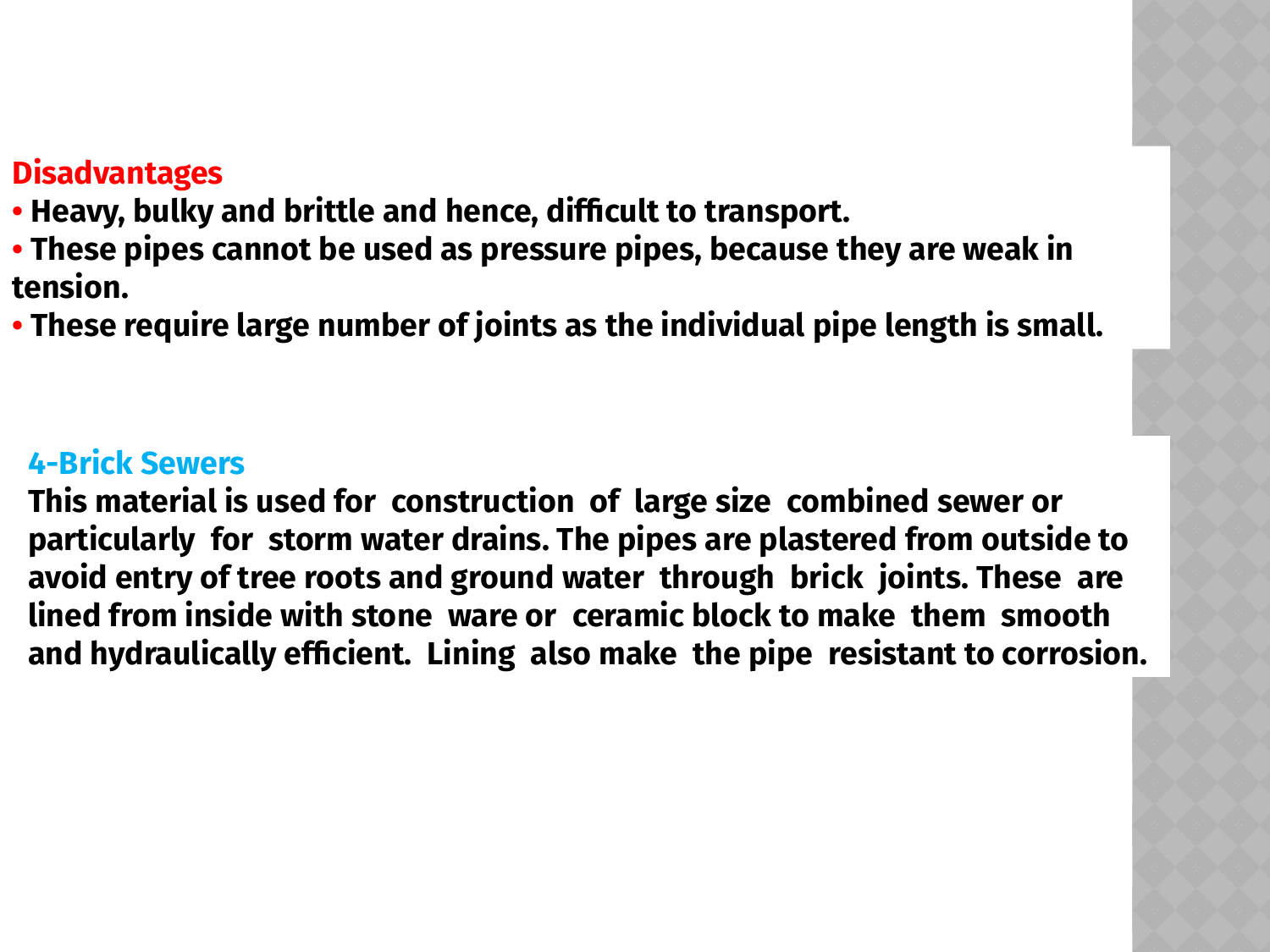

Disadvantages
• Heavy, bulky and brittle and hence, difficult to transport.
• These pipes cannot be used as pressure pipes, because they are weak in tension.
• These require large number of joints as the individual pipe length is small.
4-Brick Sewers
This material is used for  construction  of  large size  combined sewer or  particularly  for  storm water drains. The pipes are plastered from outside to avoid entry of tree roots and ground water  through  brick  joints. These  are  lined from inside with stone  ware or  ceramic block to make  them  smooth and hydraulically efficient.  Lining  also make  the pipe  resistant to corrosion.